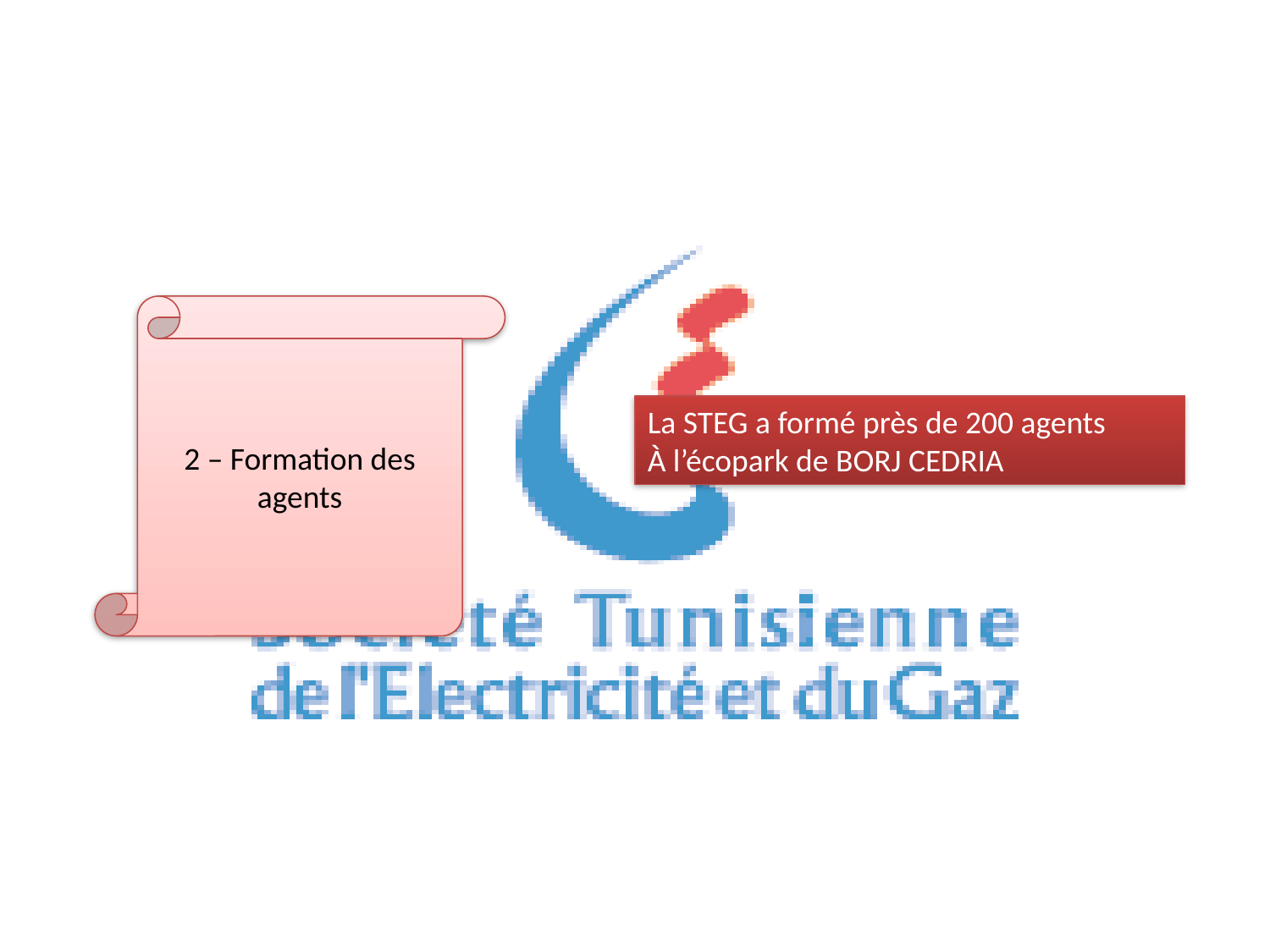

2 – Formation des agents
La STEG a formé près de 200 agents
À l’écopark de BORJ CEDRIA